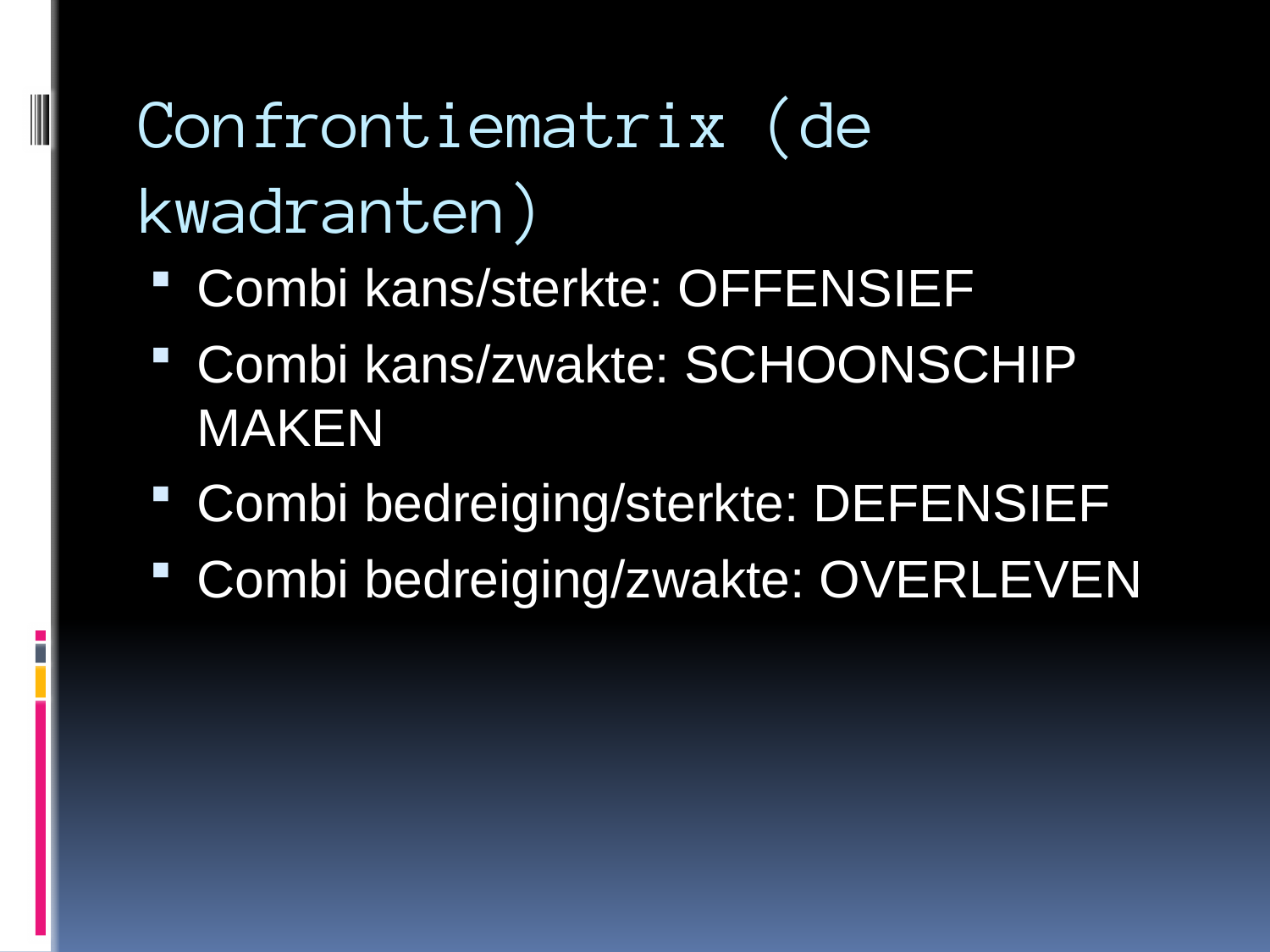

# Confrontiematrix (de kwadranten)
Combi kans/sterkte: OFFENSIEF
Combi kans/zwakte: SCHOONSCHIP MAKEN
Combi bedreiging/sterkte: DEFENSIEF
Combi bedreiging/zwakte: OVERLEVEN